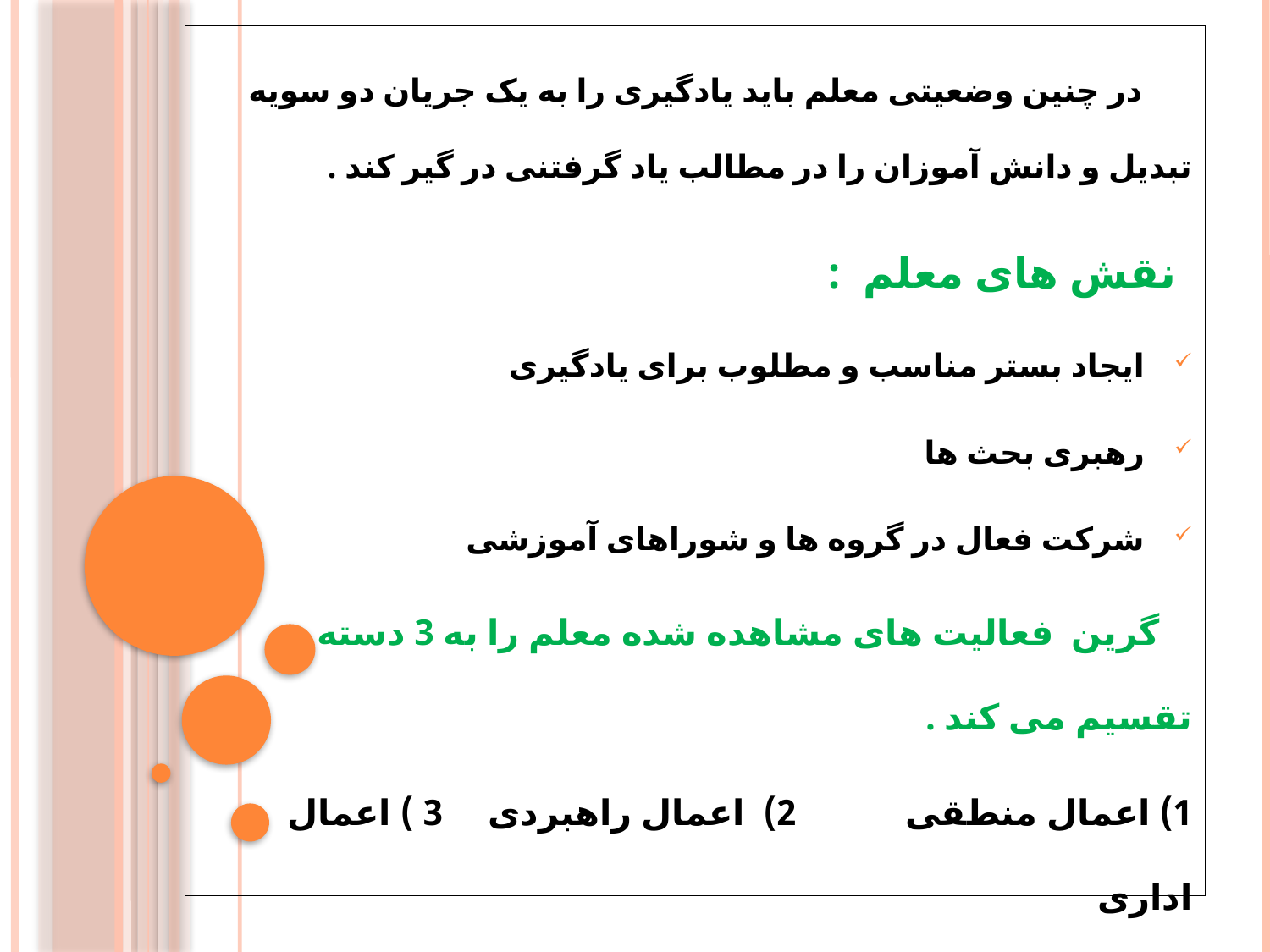

در چنین وضعیتی معلم باید یادگیری را به یک جریان دو سویه تبدیل و دانش آموزان را در مطالب یاد گرفتنی در گیر کند .
  نقش های معلم  :
ایجاد بستر مناسب و مطلوب برای یادگیری
رهبری بحث ها
شرکت فعال در گروه ها و شوراهای آموزشی
    گرین  فعالیت های مشاهده شده معلم را به 3 دسته تقسیم می کند .
1) اعمال منطقی            2)  اعمال راهبردی     3 ) اعمال اداری
#